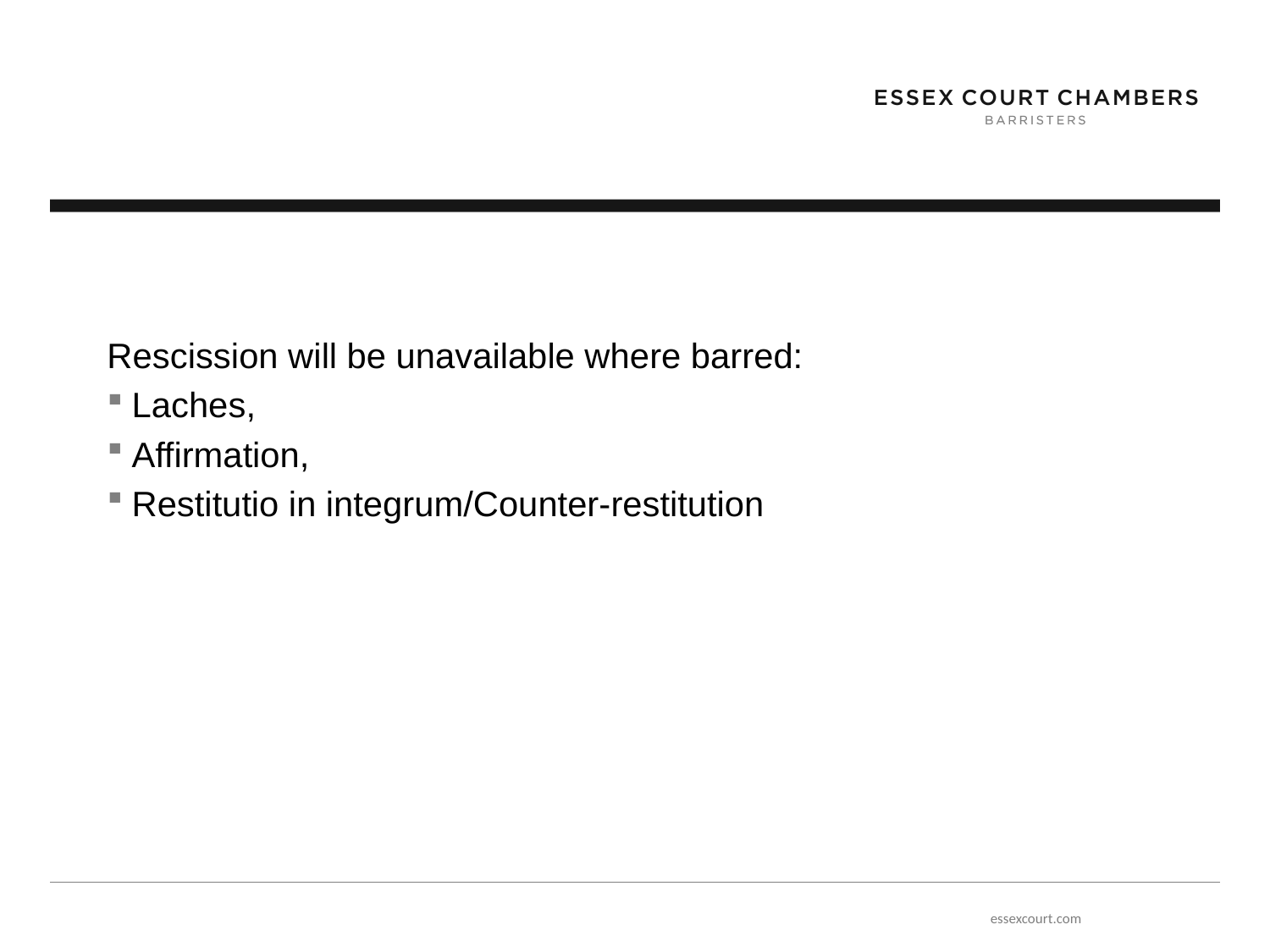

#

Rescission will be unavailable where barred:
Laches,
Affirmation,
Restitutio in integrum/Counter-restitution